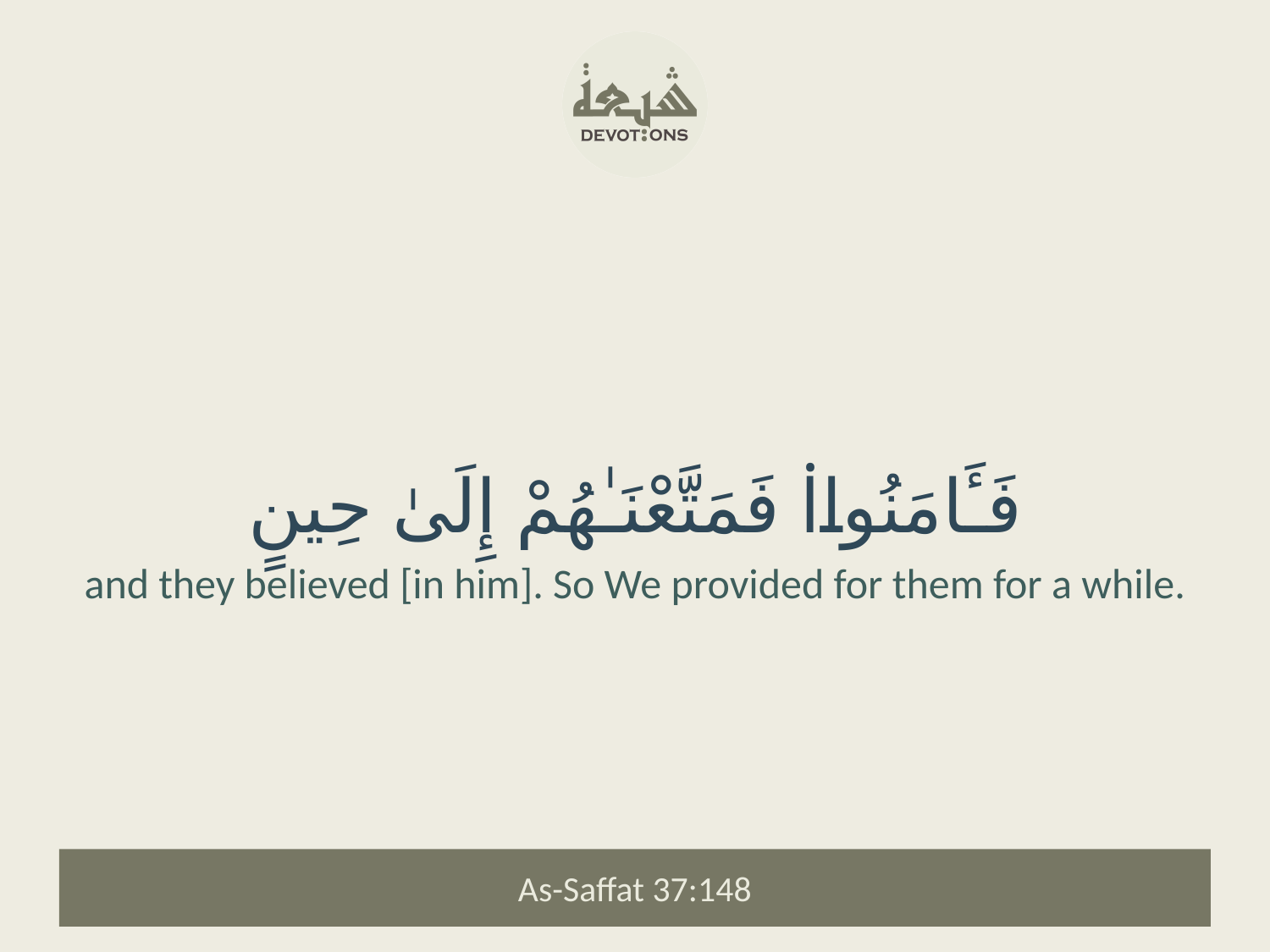

فَـَٔامَنُوا۟ فَمَتَّعْنَـٰهُمْ إِلَىٰ حِينٍ
and they believed [in him]. So We provided for them for a while.
As-Saffat 37:148